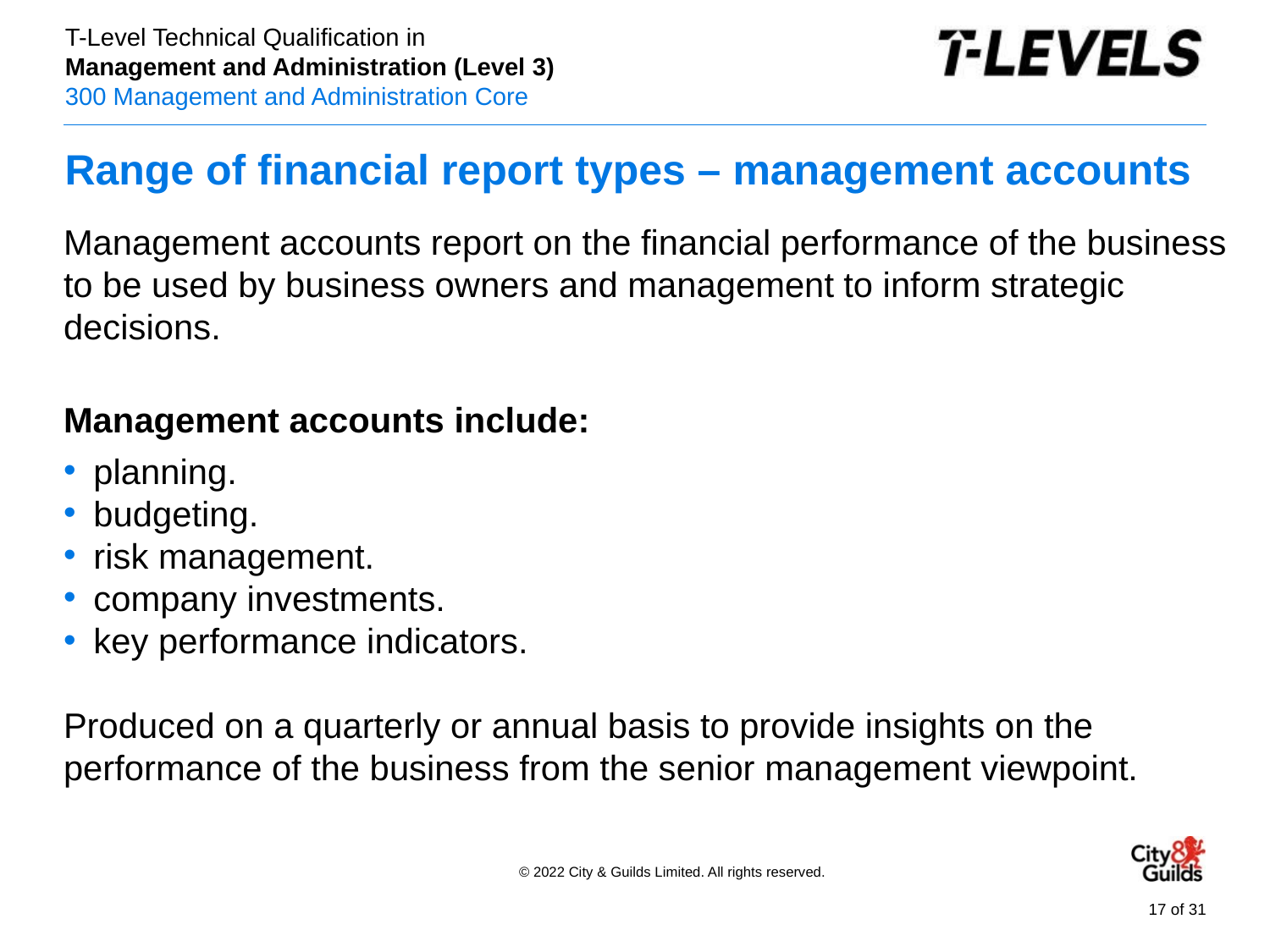

# Range of financial report types – management accounts
Management accounts report on the financial performance of the business to be used by business owners and management to inform strategic decisions.

Management accounts include:
planning.
budgeting.
risk management.
company investments.
key performance indicators.

Produced on a quarterly or annual basis to provide insights on the performance of the business from the senior management viewpoint.